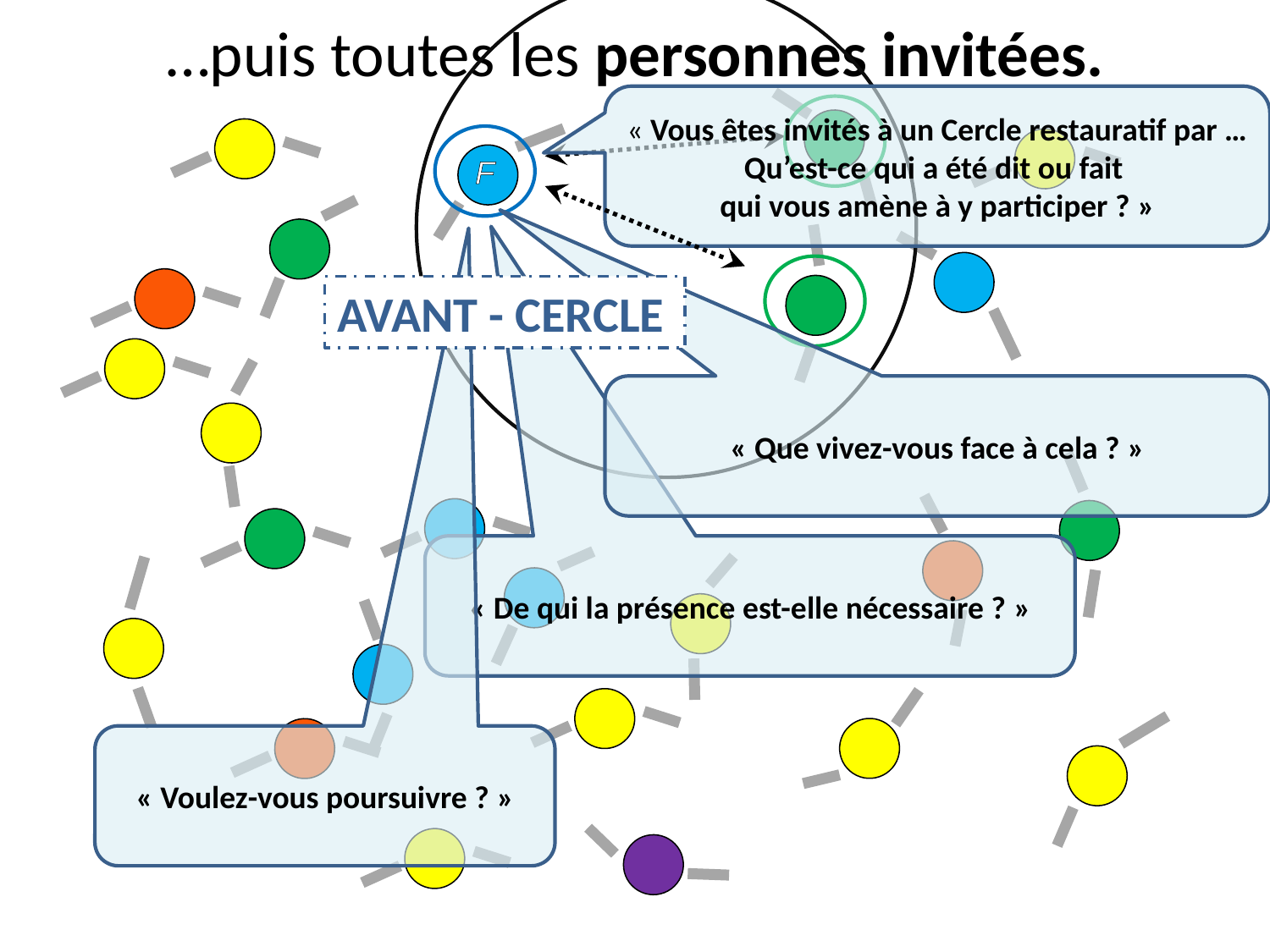

# …puis toutes les personnes invitées.

« Vous êtes invités à un Cercle restauratif par …
Qu’est-ce qui a été dit ou fait
qui vous amène à y participer ? »

F

AVANT - CERCLE

« Que vivez-vous face à cela ? »

« De qui la présence est-elle nécessaire ? »

« Voulez-vous poursuivre ? »